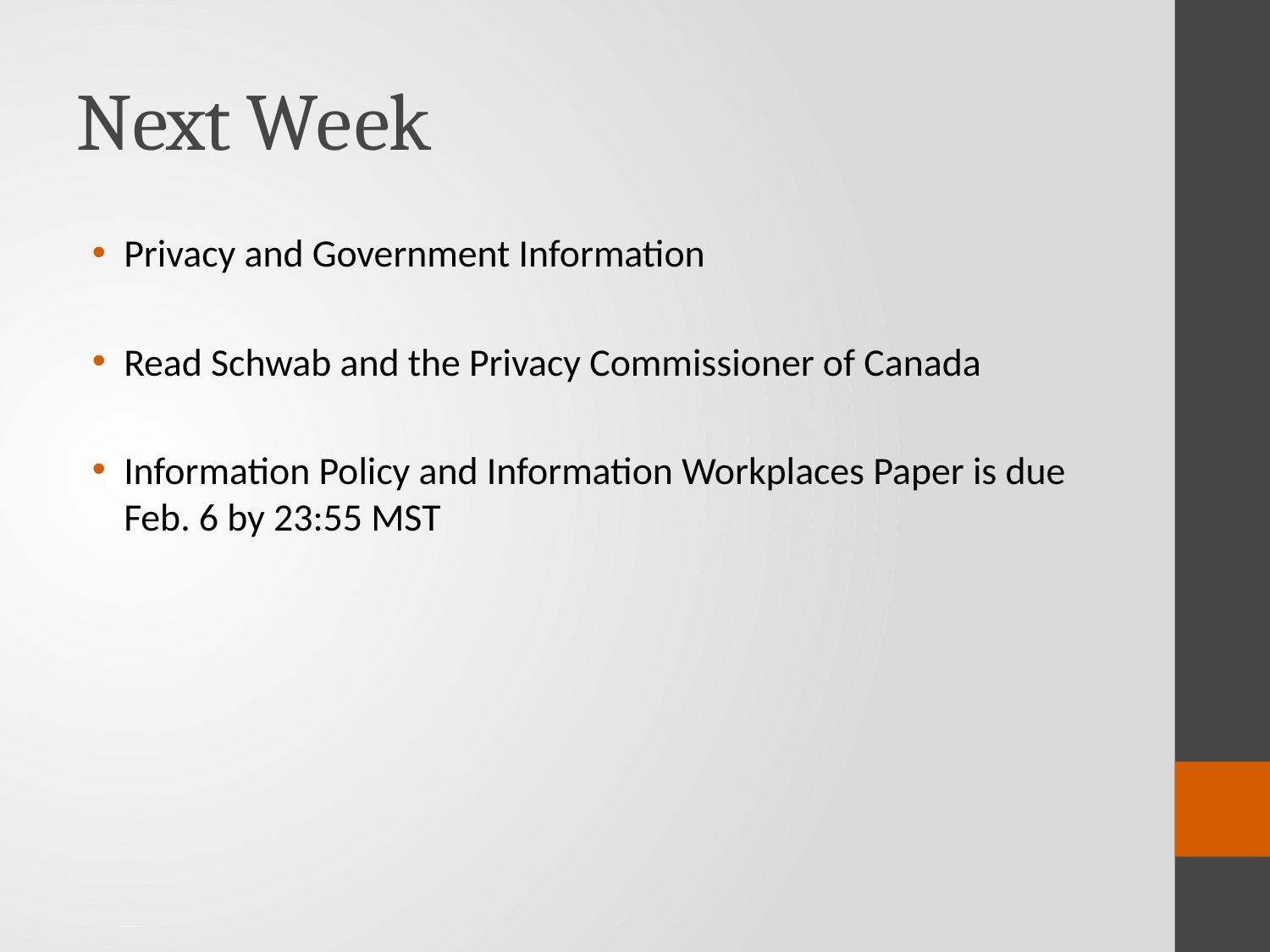

# Next Week
Privacy and Government Information

Read Schwab and the Privacy Commissioner of Canada

Information Policy and Information Workplaces Paper is due Feb. 6 by 23:55 MST